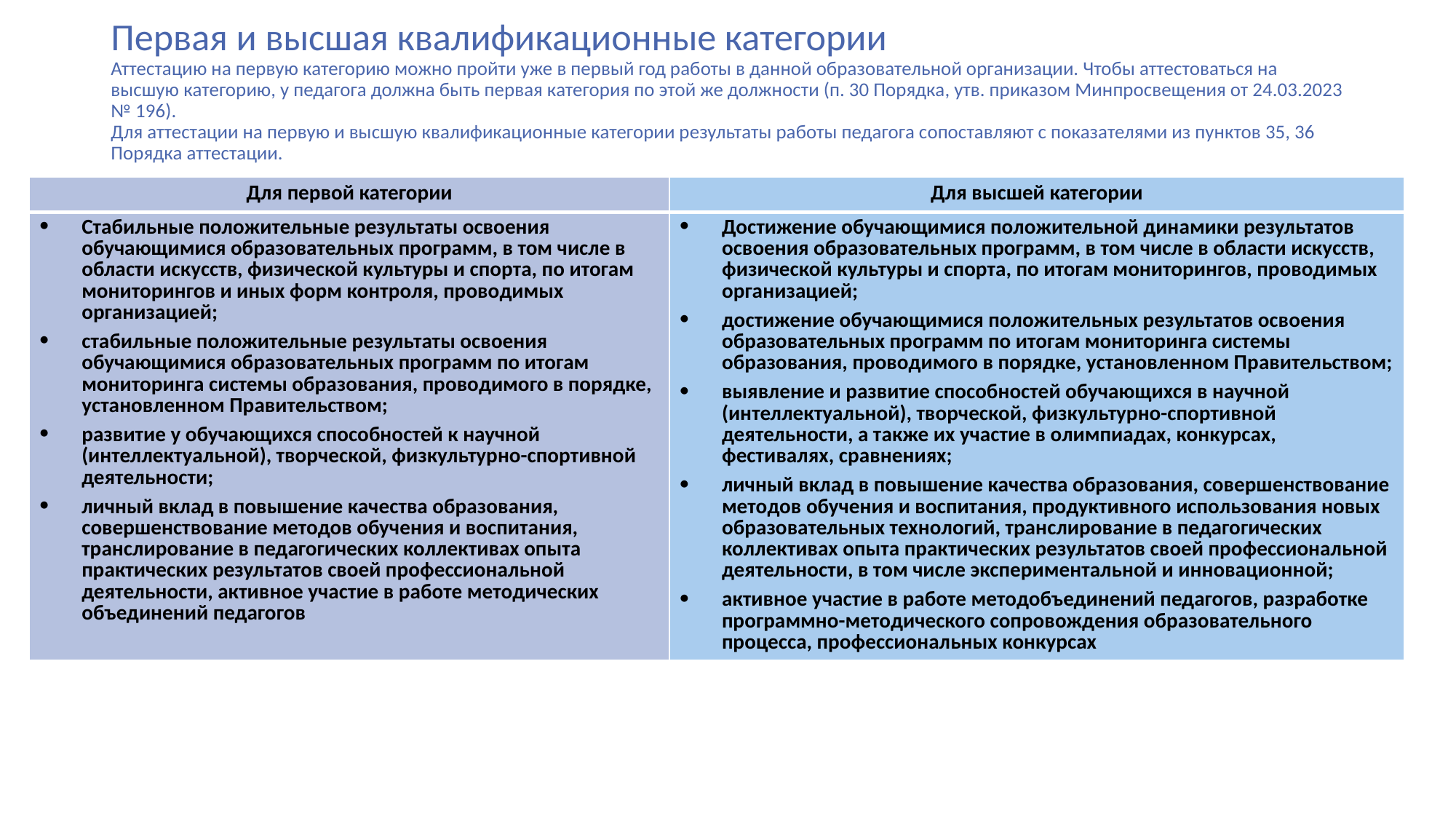

# Первая и высшая квалификационные категории Аттестацию на первую категорию можно пройти уже в первый год работы в данной образовательной организации. Чтобы аттестоваться на высшую категорию, у педагога должна быть первая категория по этой же должности (п. 30 Порядка, утв. приказом Минпросвещения от 24.03.2023 № 196). Для аттестации на первую и высшую квалификационные категории результаты работы педагога сопоставляют с показателями из пунктов 35, 36 Порядка аттестации.
| Для первой категории | Для высшей категории |
| --- | --- |
| Стабильные положительные результаты освоения обучающимися образовательных программ, в том числе в области искусств, физической культуры и спорта, по итогам мониторингов и иных форм контроля, проводимых организацией; стабильные положительные результаты освоения обучающимися образовательных программ по итогам мониторинга системы образования, проводимого в порядке, установленном Правительством; развитие у обучающихся способностей к научной (интеллектуальной), творческой, физкультурно-спортивной деятельности; личный вклад в повышение качества образования, совершенствование методов обучения и воспитания, транслирование в педагогических коллективах опыта практических результатов своей профессиональной деятельности, активное участие в работе методических объединений педагогов | Достижение обучающимися положительной динамики результатов освоения образовательных программ, в том числе в области искусств, физической культуры и спорта, по итогам мониторингов, проводимых организацией; достижение обучающимися положительных результатов освоения образовательных программ по итогам мониторинга системы образования, проводимого в порядке, установленном Правительством; выявление и развитие способностей обучающихся в научной (интеллектуальной), творческой, физкультурно-спортивной деятельности, а также их участие в олимпиадах, конкурсах, фестивалях, сравнениях; личный вклад в повышение качества образования, совершенствование методов обучения и воспитания, продуктивного использования новых образовательных технологий, транслирование в педагогических коллективах опыта практических результатов своей профессиональной деятельности, в том числе экспериментальной и инновационной; активное участие в работе методобъединений педагогов, разработке программно-методического сопровождения образовательного процесса, профессиональных конкурсах |